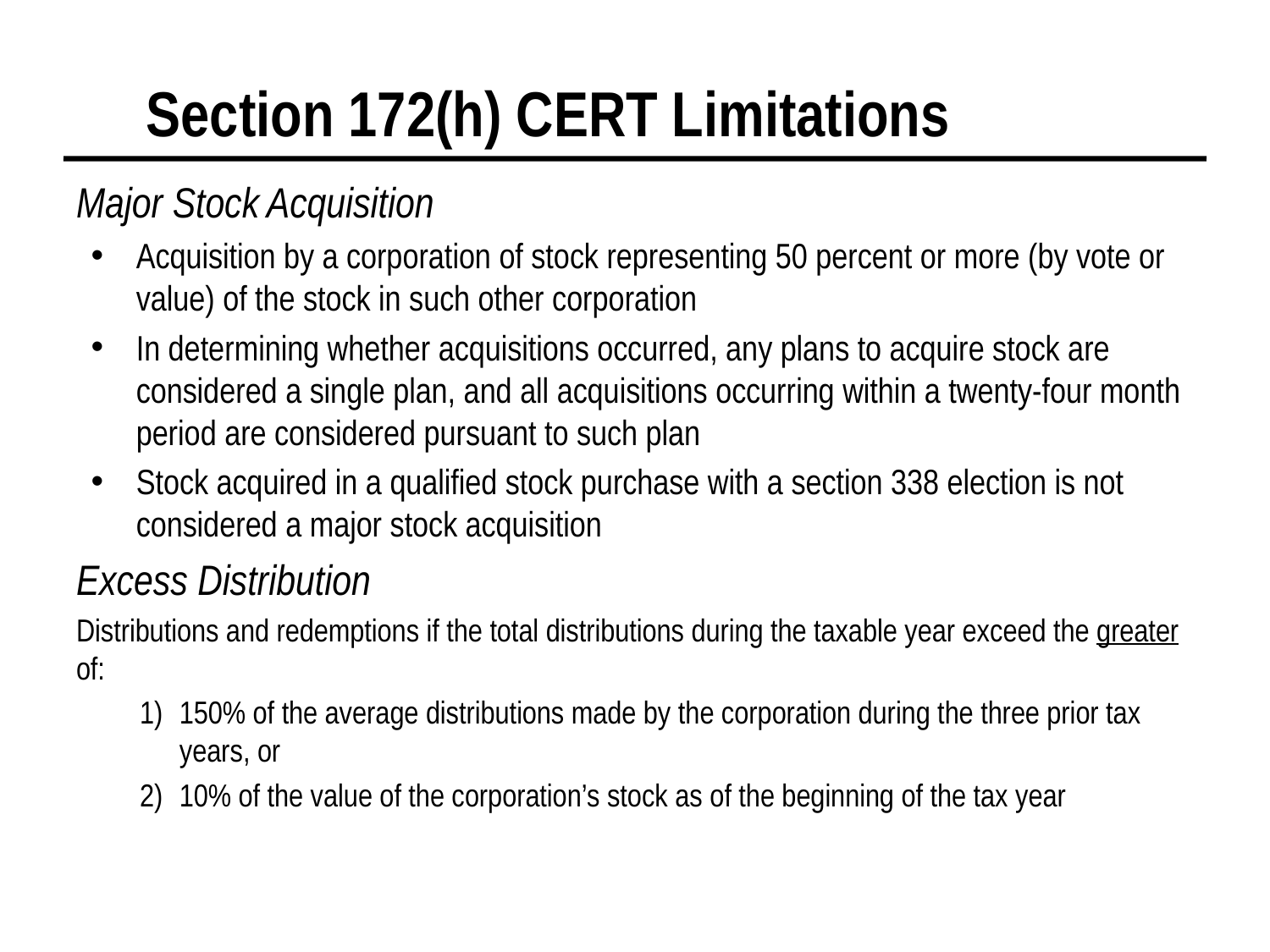

# Section 172(h) CERT Limitations
Major Stock Acquisition
Acquisition by a corporation of stock representing 50 percent or more (by vote or value) of the stock in such other corporation
In determining whether acquisitions occurred, any plans to acquire stock are considered a single plan, and all acquisitions occurring within a twenty-four month period are considered pursuant to such plan
Stock acquired in a qualified stock purchase with a section 338 election is not considered a major stock acquisition
Excess Distribution
Distributions and redemptions if the total distributions during the taxable year exceed the greater of:
150% of the average distributions made by the corporation during the three prior tax years, or
10% of the value of the corporation’s stock as of the beginning of the tax year